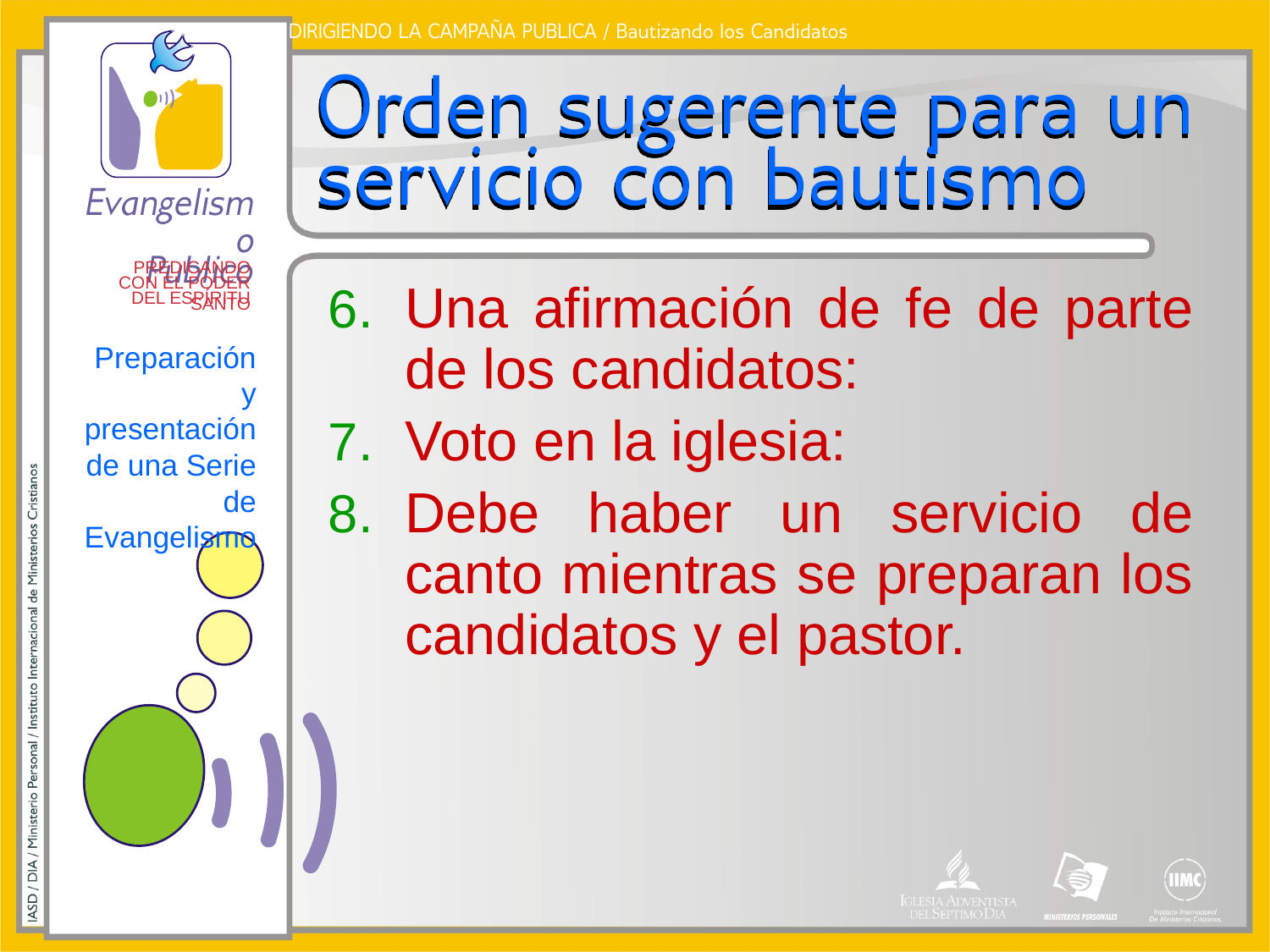

DIRIGIENDO LA CAMPAÑA PUBLICA / Bautizando los Candidatos
# Orden sugerente para un servicio con bautismo
Una afirmación de fe de parte de los candidatos:
Voto en la iglesia:
Debe haber un servicio de canto mientras se preparan los candidatos y el pastor.